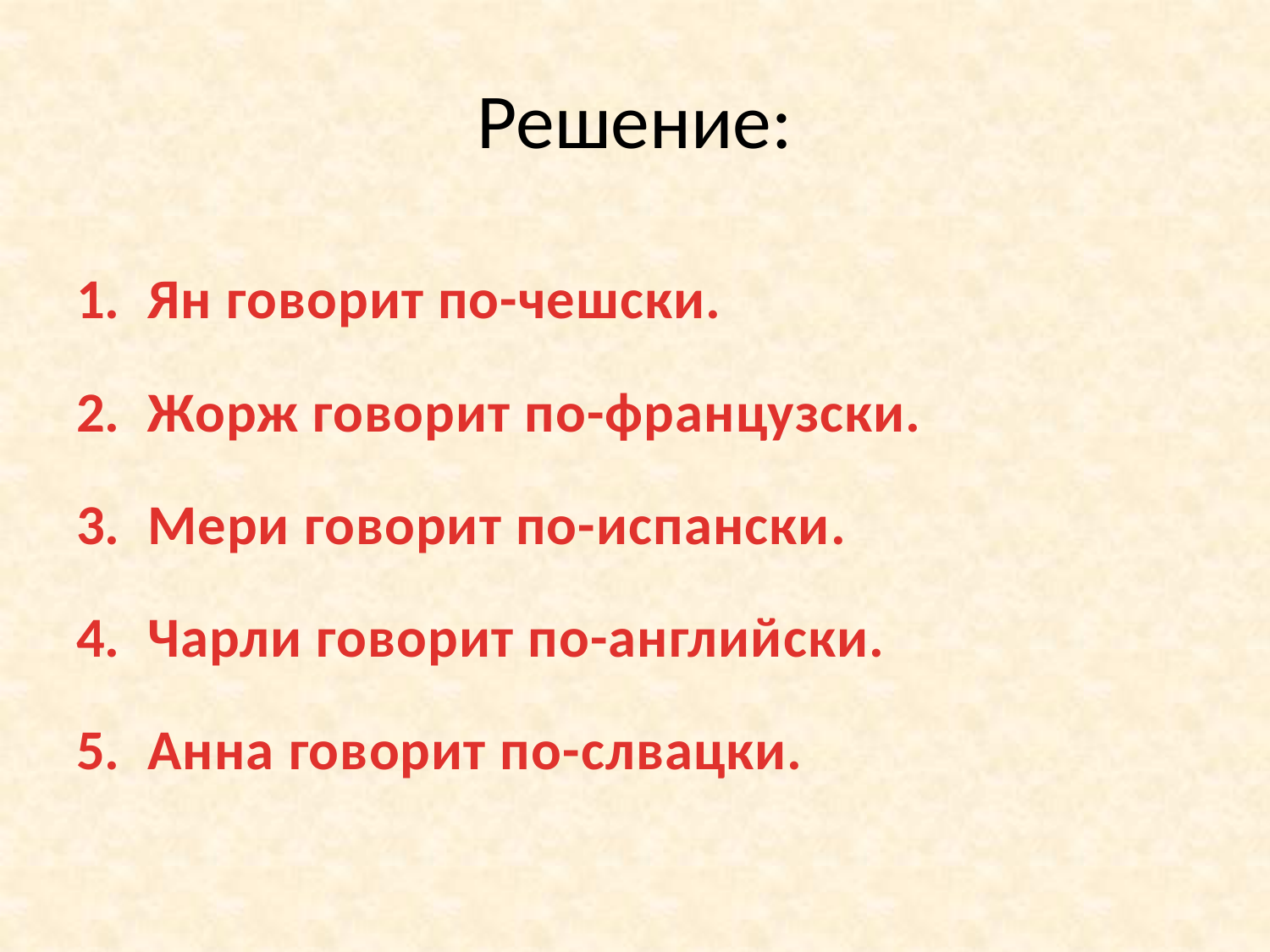

# Решение:
Ян говорит по-чешски.
Жорж говорит по-французски.
Мери говорит по-испански.
Чарли говорит по-английски.
Анна говорит по-слвацки.